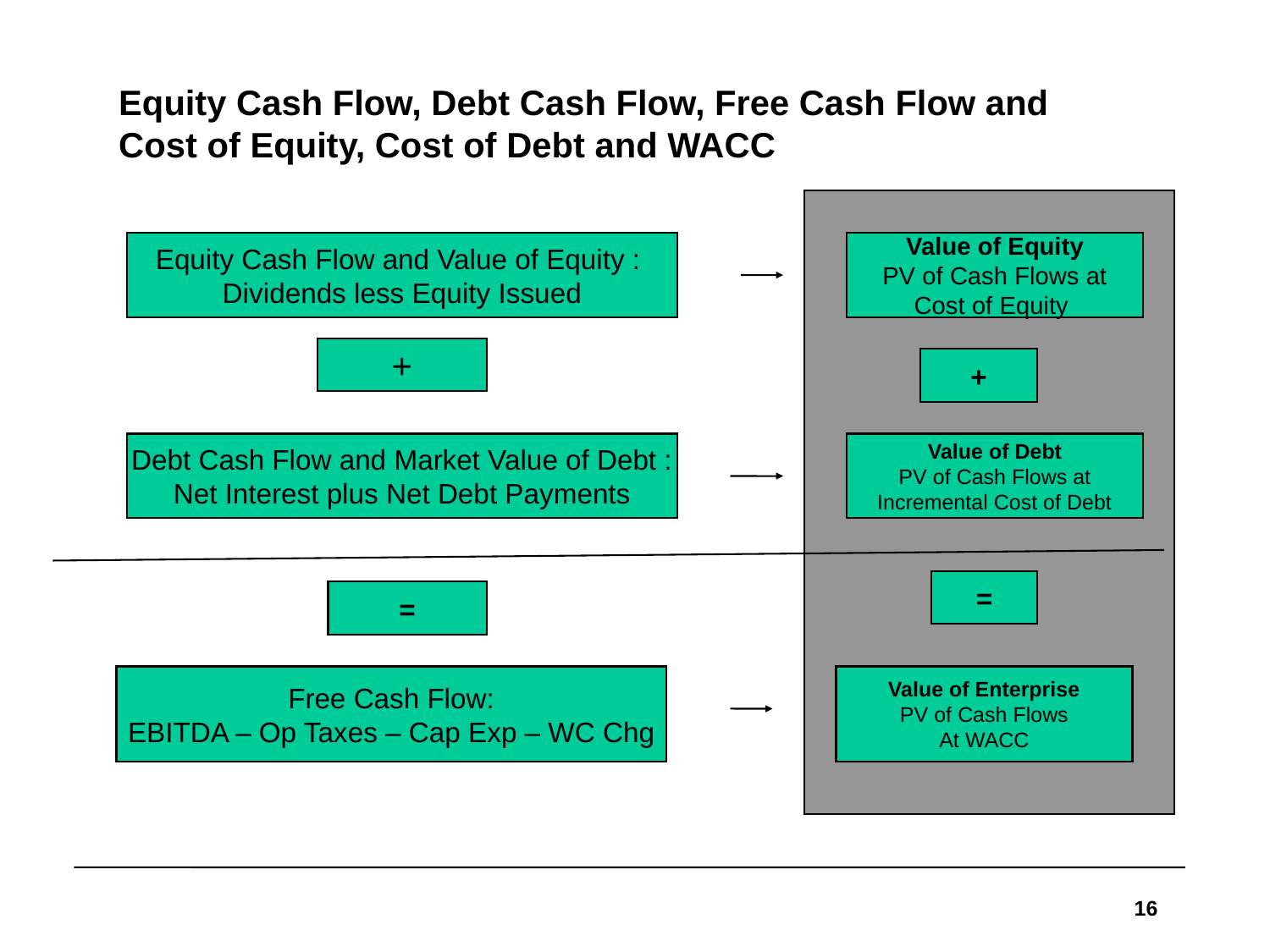

# Equity Cash Flow, Debt Cash Flow, Free Cash Flow and Cost of Equity, Cost of Debt and WACC

Equity Cash Flow and Value of Equity :
Dividends less Equity Issued
Value of Equity
PV of Cash Flows at
Cost of Equity

+
+
Debt Cash Flow and Market Value of Debt :
Net Interest plus Net Debt Payments
Value of Debt
PV of Cash Flows at
Incremental Cost of Debt

=
=
Free Cash Flow:
EBITDA – Op Taxes – Cap Exp – WC Chg
Value of Enterprise
PV of Cash Flows
At WACC